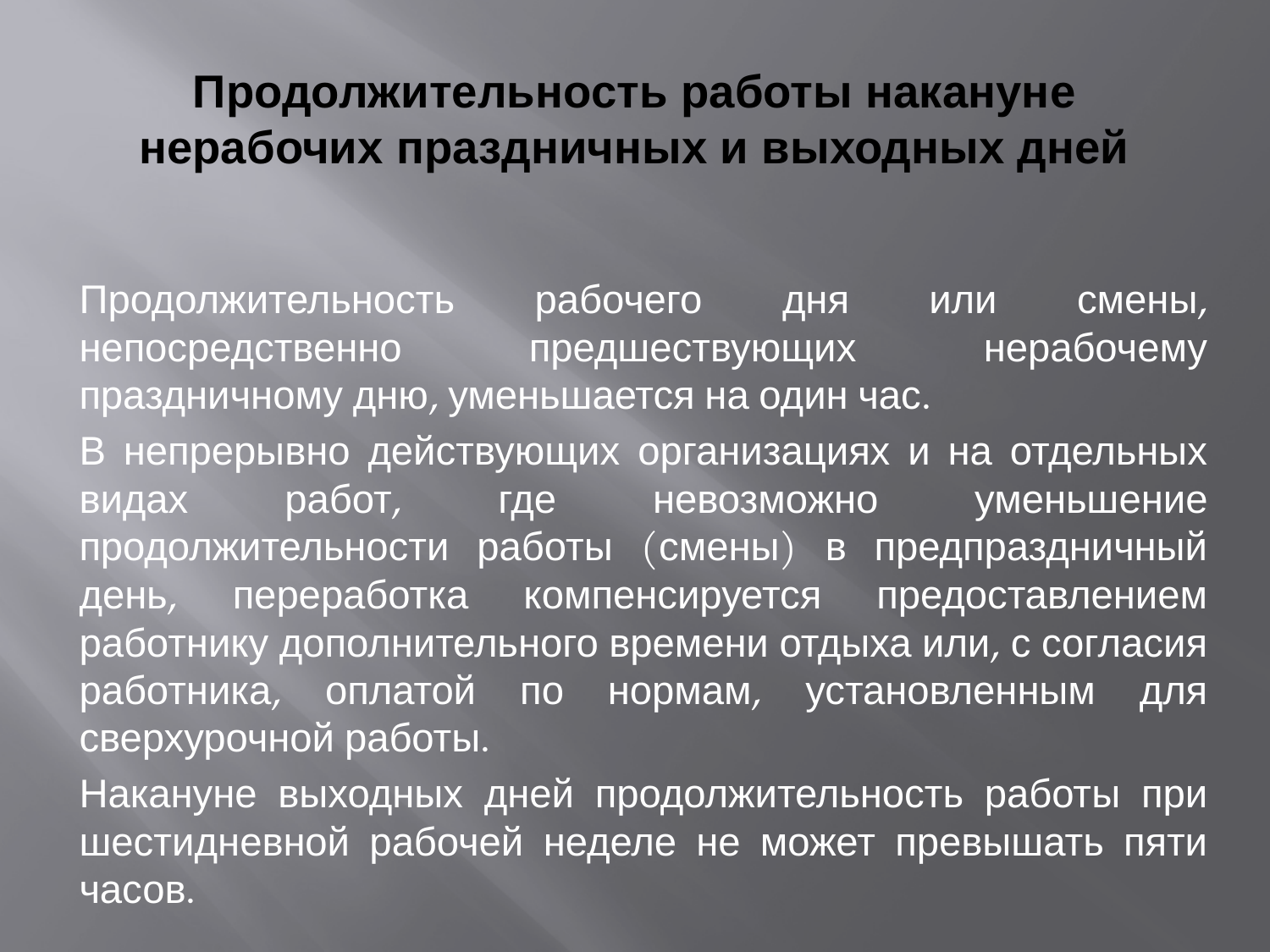

# Продолжительность работы накануне нерабочих праздничных и выходных дней
		Продолжительность рабочего дня или смены, непосредственно предшествующих нерабочему праздничному дню, уменьшается на один час.
		В непрерывно действующих организациях и на отдельных видах работ, где невозможно уменьшение продолжительности работы (смены) в предпраздничный день, переработка компенсируется предоставлением работнику дополнительного времени отдыха или, с согласия работника, оплатой по нормам, установленным для сверхурочной работы.
		Накануне выходных дней продолжительность работы при шестидневной рабочей неделе не может превышать пяти часов.